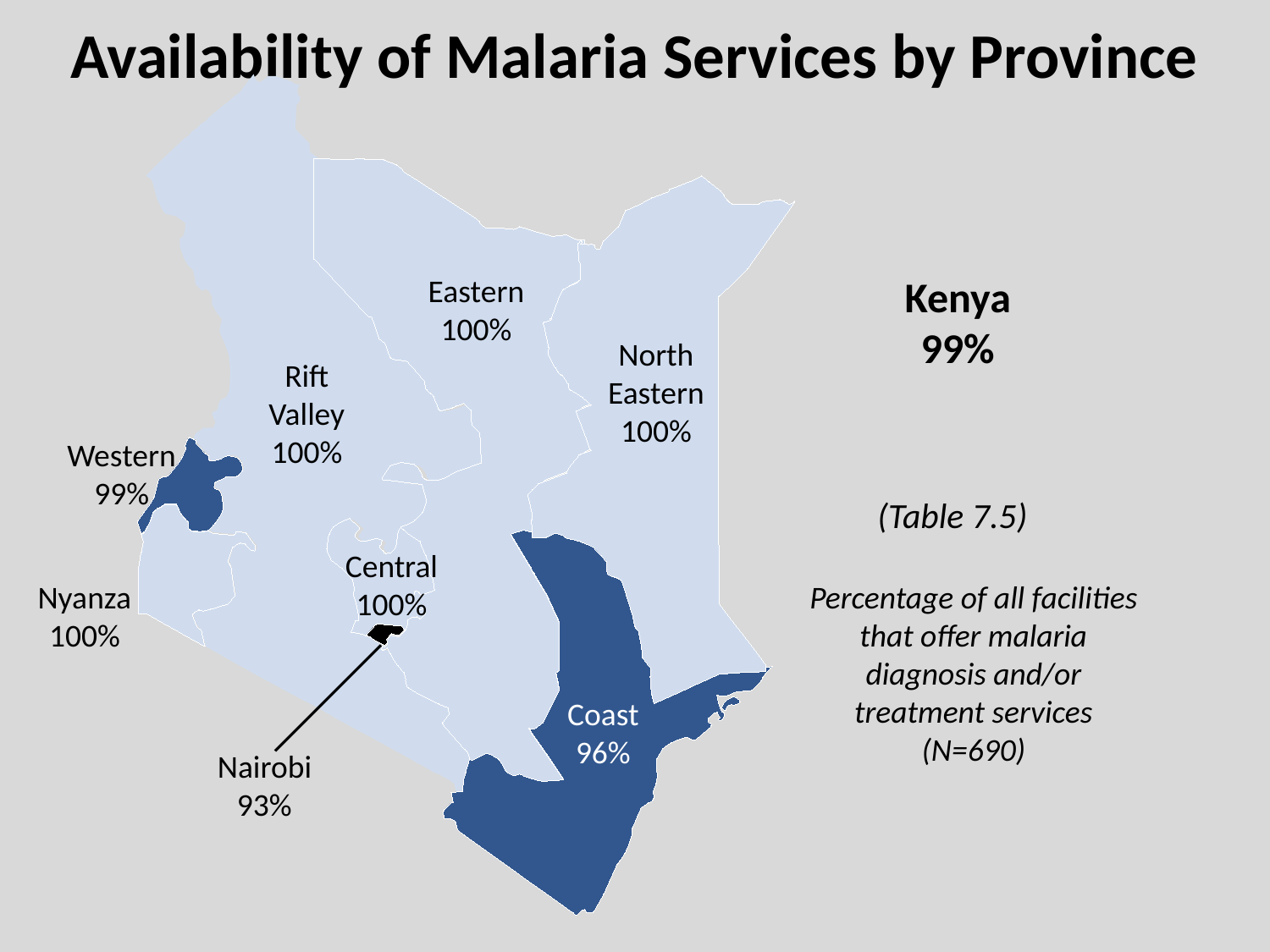

# Availability of Malaria Services by Province

Eastern
100%
Kenya
99%
North Eastern
100%
Rift Valley
100%
Western
99%
(Table 7.5)
Central
100%
Nyanza
100%
Percentage of all facilities that offer malaria diagnosis and/or treatment services (N=690)
Coast
96%
Nairobi
93%